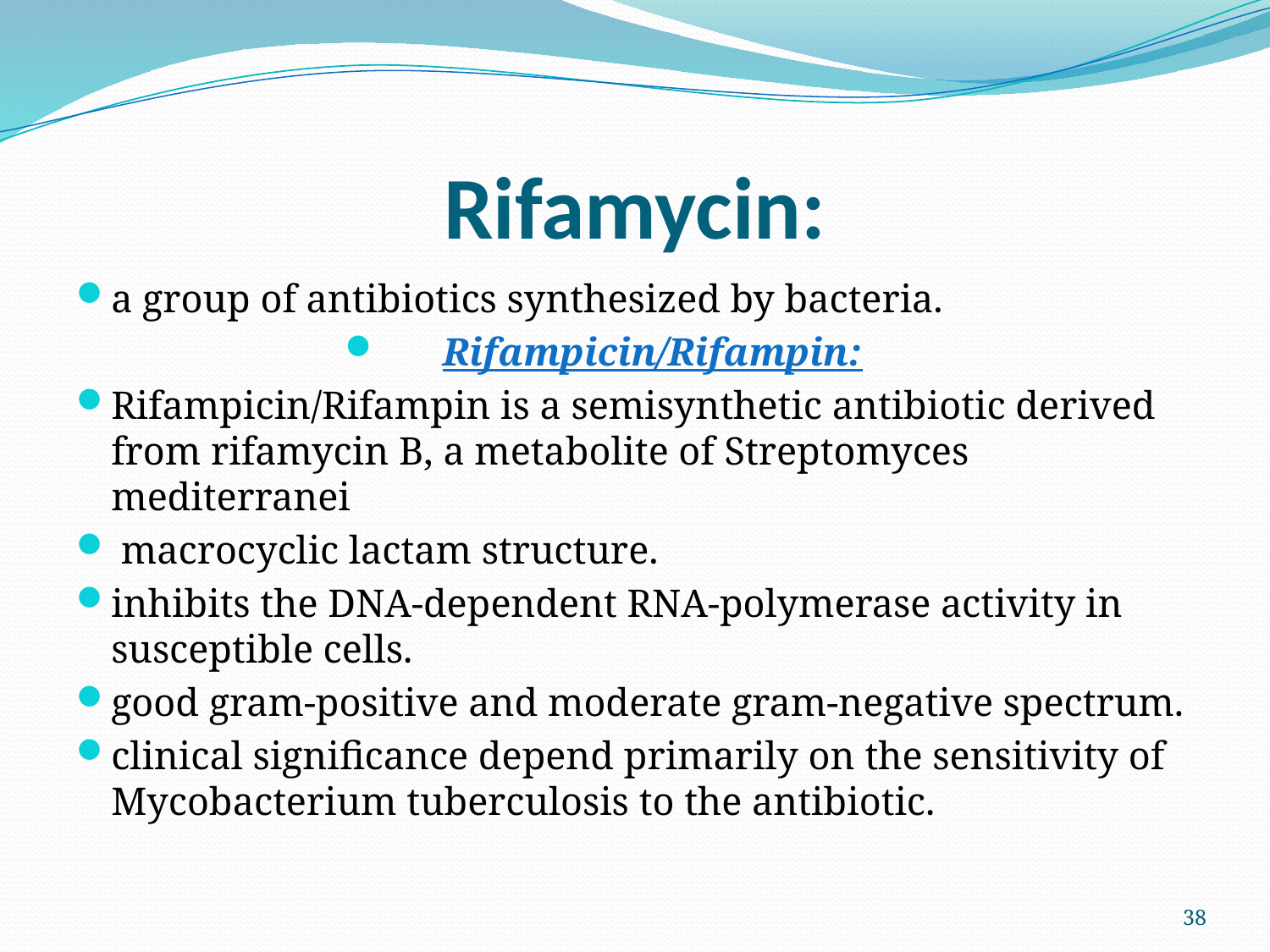

# Rifamycin:
a group of antibiotics synthesized by bacteria.
Rifampicin/Rifampin:
Rifampicin/Rifampin is a semisynthetic antibiotic derived from rifamycin B, a metabolite of Streptomyces mediterranei
 macrocyclic lactam structure.
inhibits the DNA-dependent RNA-polymerase activity in susceptible cells.
good gram-positive and moderate gram-negative spectrum.
clinical significance depend primarily on the sensitivity of Mycobacterium tuberculosis to the antibiotic.
38